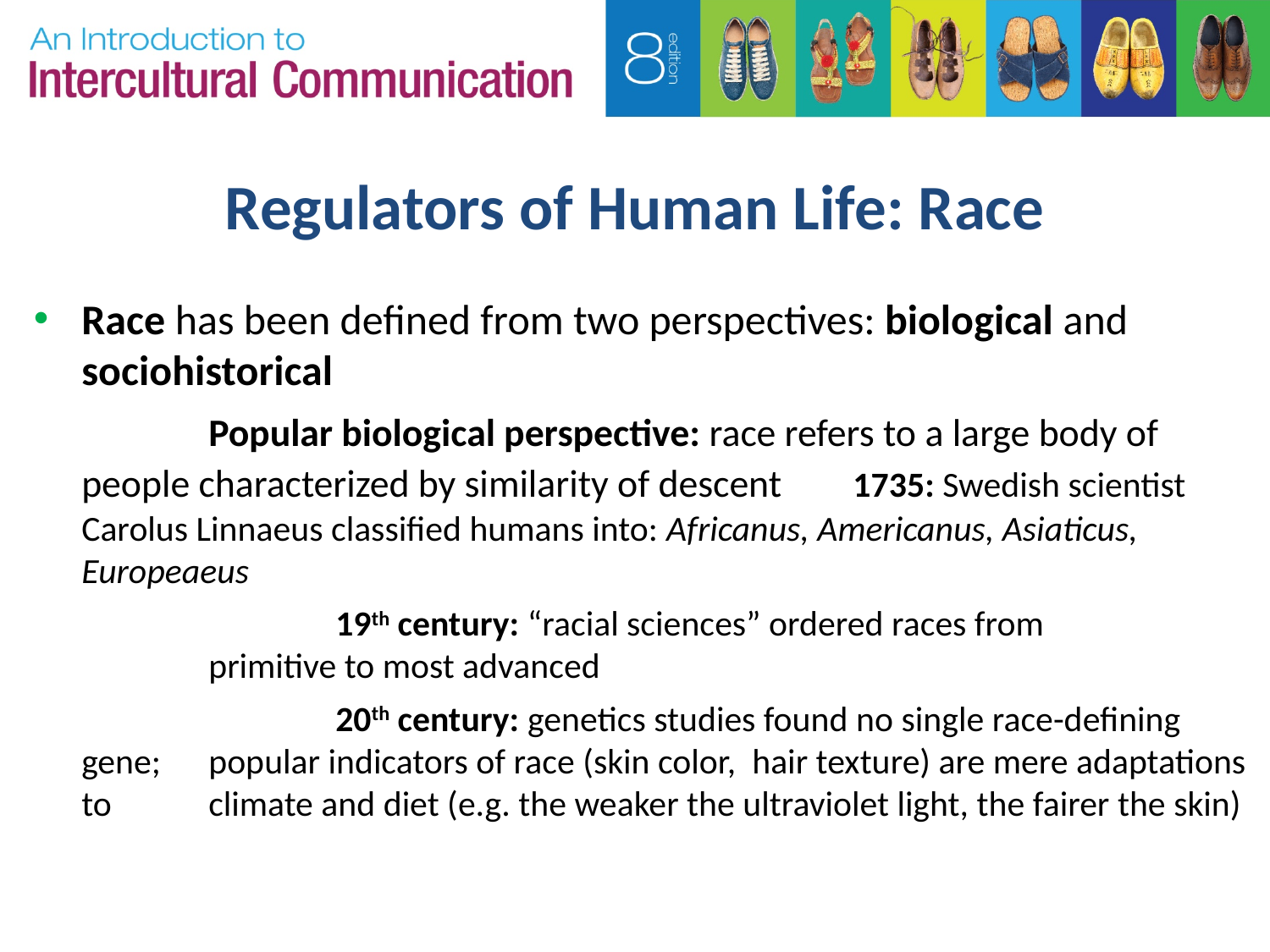

# Regulators of Human Life: Race
Race has been defined from two perspectives: biological and sociohistorical
		Popular biological perspective: race refers to a large body of people characterized by similarity of descent	 1735: Swedish scientist Carolus Linnaeus classified humans into: Africanus, Americanus, Asiaticus, Europeaeus
			19th century: “racial sciences” ordered races from 			primitive to most advanced
			20th century: genetics studies found no single race-defining gene; 	popular indicators of race (skin color,  hair texture) are mere adaptations to 	climate and diet (e.g. the weaker the ultraviolet light, the fairer the skin)